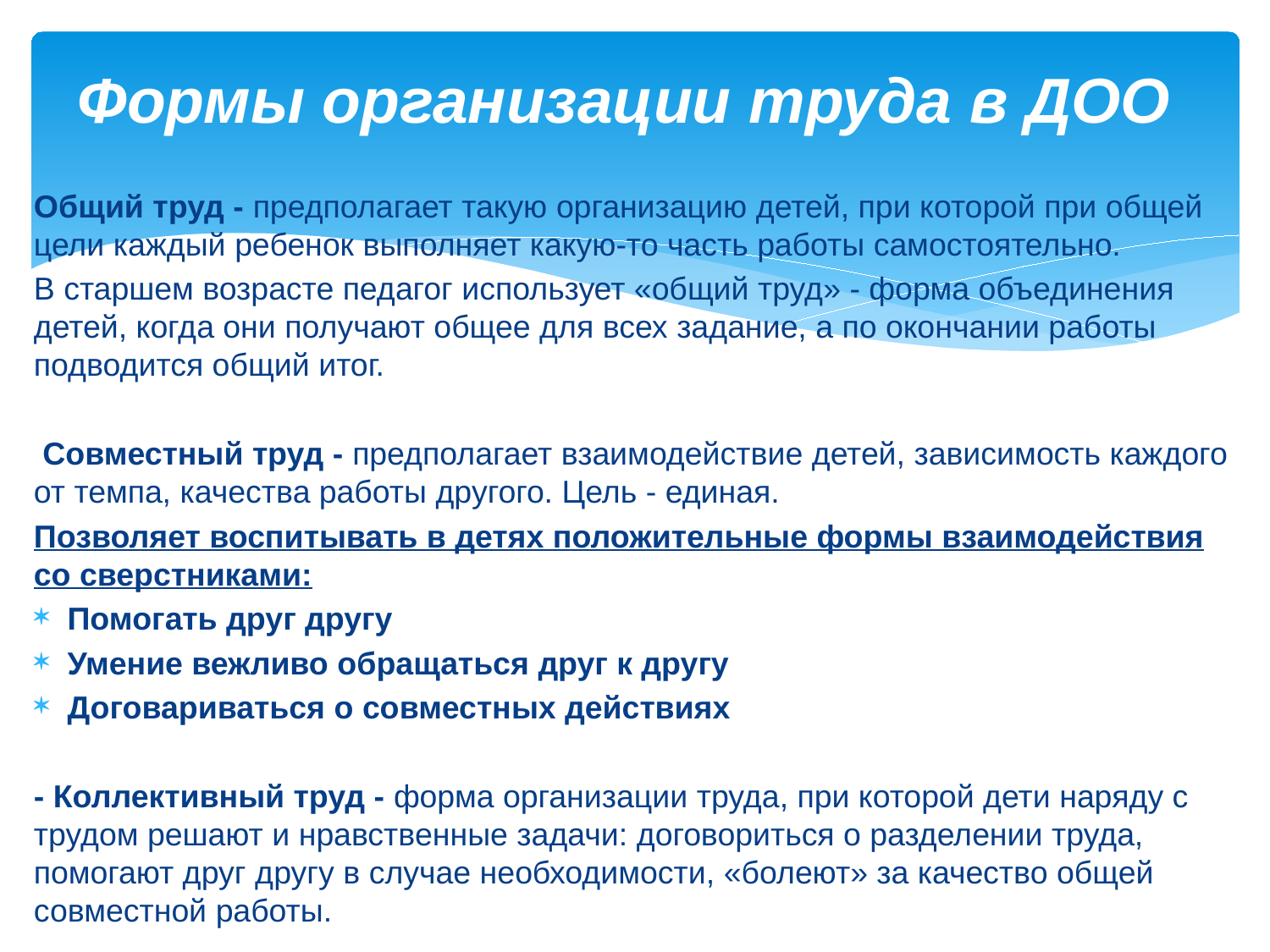

# Формы организации труда в ДОО
Общий труд - предполагает такую организацию детей, при которой при общей цели каждый ребенок выполняет какую-то часть работы самостоятельно.
В старшем возрасте педагог использует «общий труд» - форма объединения детей, когда они получают общее для всех задание, а по окончании работы подводится общий итог.

 Совместный труд - предполагает взаимодействие детей, зависимость каждого от темпа, качества работы другого. Цель - единая.
Позволяет воспитывать в детях положительные формы взаимодействия со сверстниками:
Помогать друг другу
Умение вежливо обращаться друг к другу
Договариваться о совместных действиях

- Коллективный труд - форма организации труда, при которой дети наряду с трудом решают и нравственные задачи: договориться о разделении труда, помогают друг другу в случае необходимости, «болеют» за качество общей совместной работы.